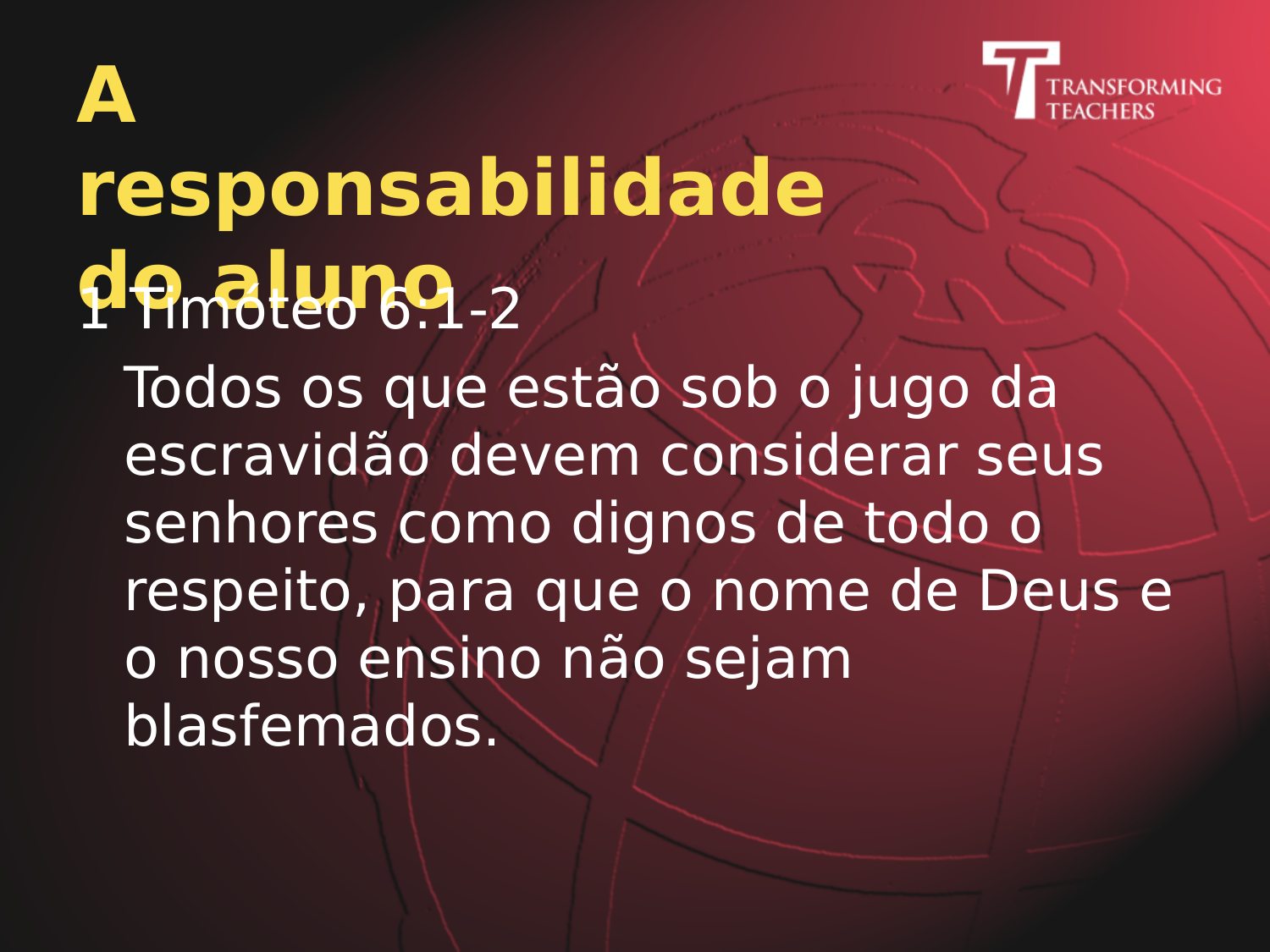

# A responsabilidade do aluno
1 Timóteo 6:1-2
	Todos os que estão sob o jugo da escravidão devem considerar seus senhores como dignos de todo o respeito, para que o nome de Deus e o nosso ensino não sejam blasfemados.